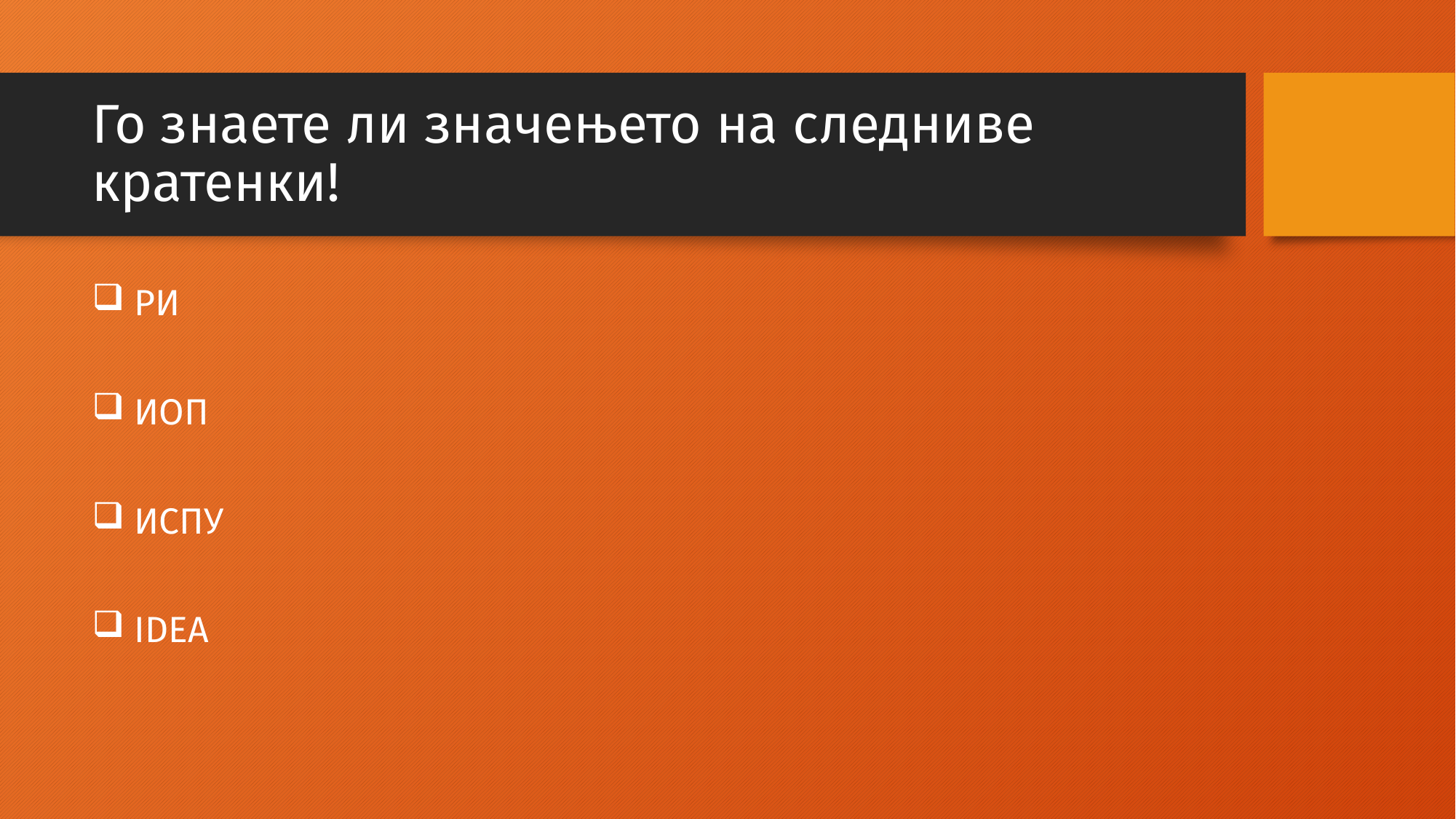

# Го знаете ли значењето на следниве кратенки!
 РИ

 ИОП

 ИСПУ

 IDEA